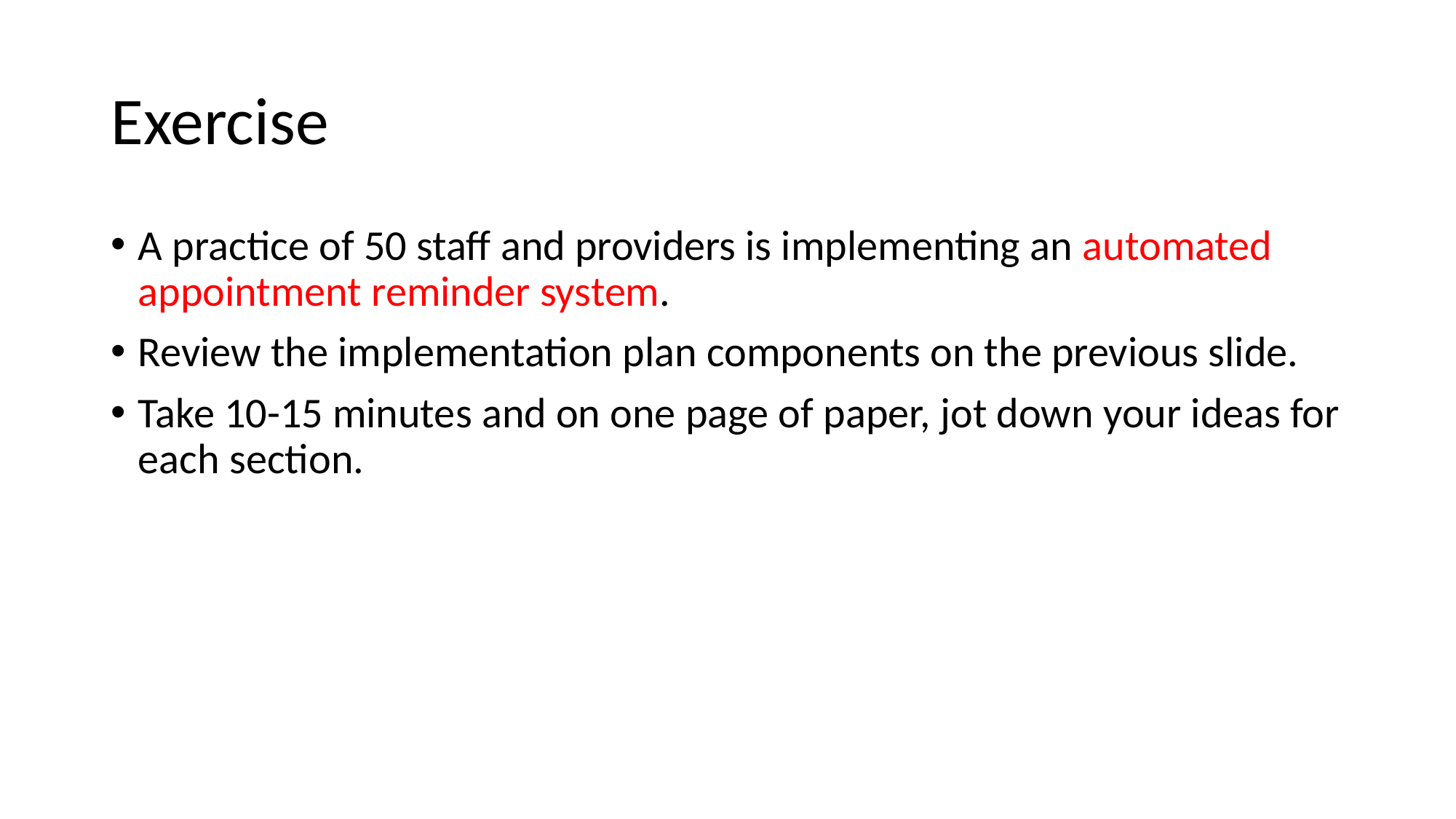

# Exercise
A practice of 50 staff and providers is implementing an automated appointment reminder system.
Review the implementation plan components on the previous slide.
Take 10-15 minutes and on one page of paper, jot down your ideas for each section.